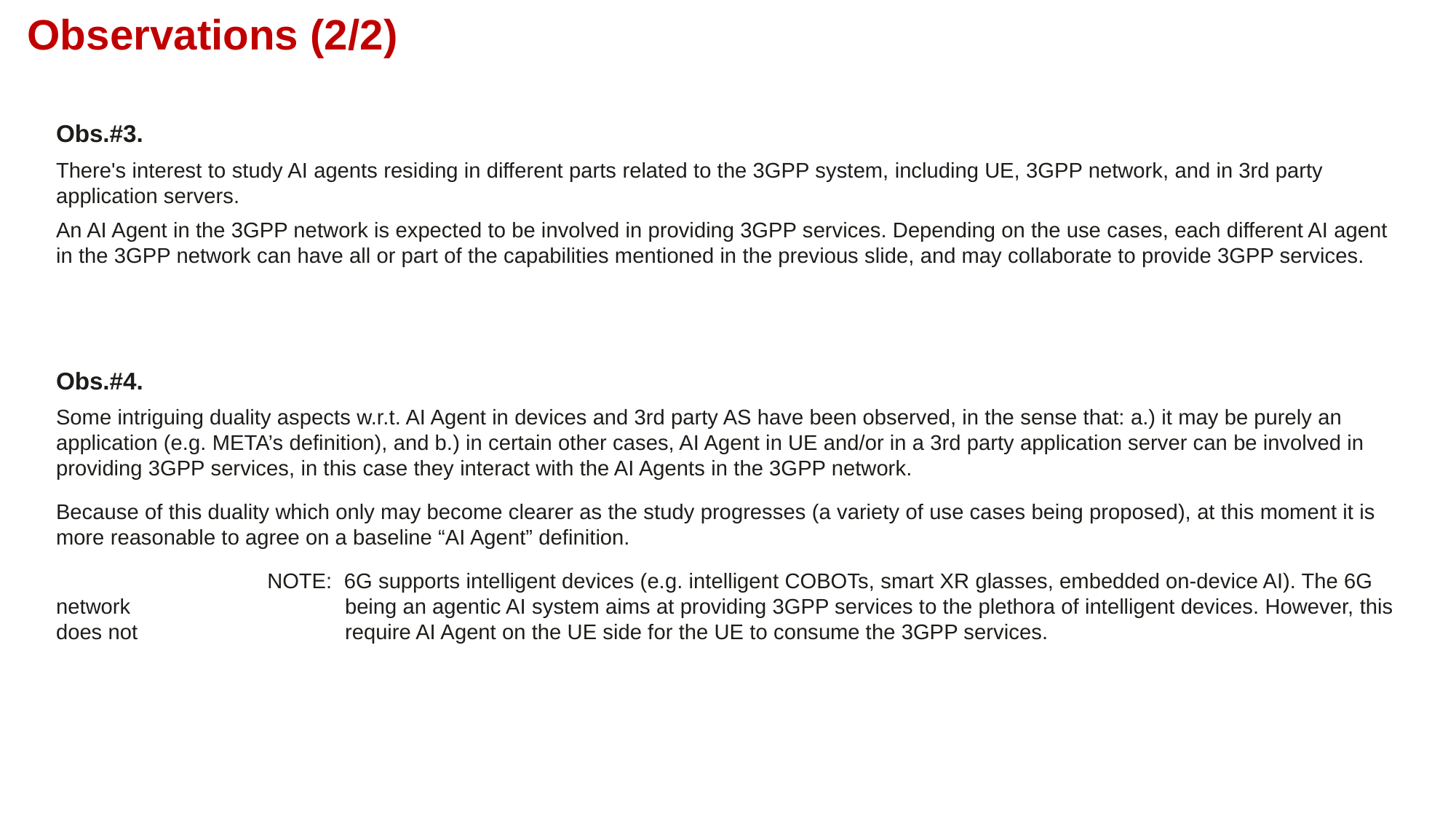

Observations (2/2)
Obs.#3.
There's interest to study AI agents residing in different parts related to the 3GPP system, including UE, 3GPP network, and in 3rd party application servers.
An AI Agent in the 3GPP network is expected to be involved in providing 3GPP services. Depending on the use cases, each different AI agent in the 3GPP network can have all or part of the capabilities mentioned in the previous slide, and may collaborate to provide 3GPP services.

Obs.#4.
Some intriguing duality aspects w.r.t. AI Agent in devices and 3rd party AS have been observed, in the sense that: a.) it may be purely an application (e.g. META’s definition), and b.) in certain other cases, AI Agent in UE and/or in a 3rd party application server can be involved in providing 3GPP services, in this case they interact with the AI Agents in the 3GPP network.
Because of this duality which only may become clearer as the study progresses (a variety of use cases being proposed), at this moment it is more reasonable to agree on a baseline “AI Agent” definition.
	                 NOTE:  6G supports intelligent devices (e.g. intelligent COBOTs, smart XR glasses, embedded on-device AI). The 6G network  	                              being an agentic AI system aims at providing 3GPP services to the plethora of intelligent devices. However, this does not   	                              require AI Agent on the UE side for the UE to consume the 3GPP services.